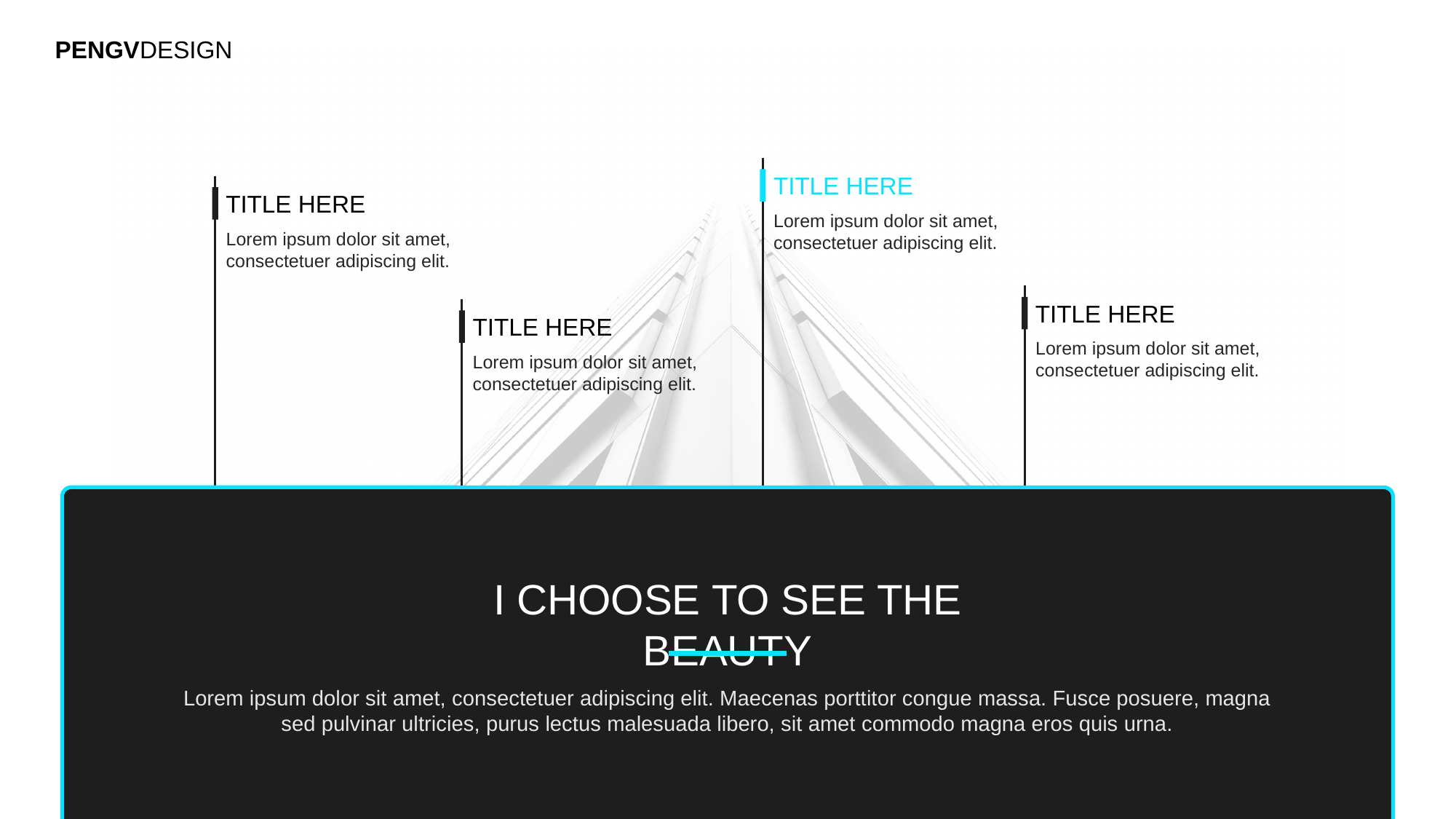

PENGVDESIGN
TITLE HERE

TITLE HERE

Lorem ipsum dolor sit amet, consectetuer adipiscing elit.
Lorem ipsum dolor sit amet, consectetuer adipiscing elit.
TITLE HERE

TITLE HERE

Lorem ipsum dolor sit amet, consectetuer adipiscing elit.
Lorem ipsum dolor sit amet, consectetuer adipiscing elit.

I CHOOSE TO SEE THE BEAUTY
Lorem ipsum dolor sit amet, consectetuer adipiscing elit. Maecenas porttitor congue massa. Fusce posuere, magna sed pulvinar ultricies, purus lectus malesuada libero, sit amet commodo magna eros quis urna.